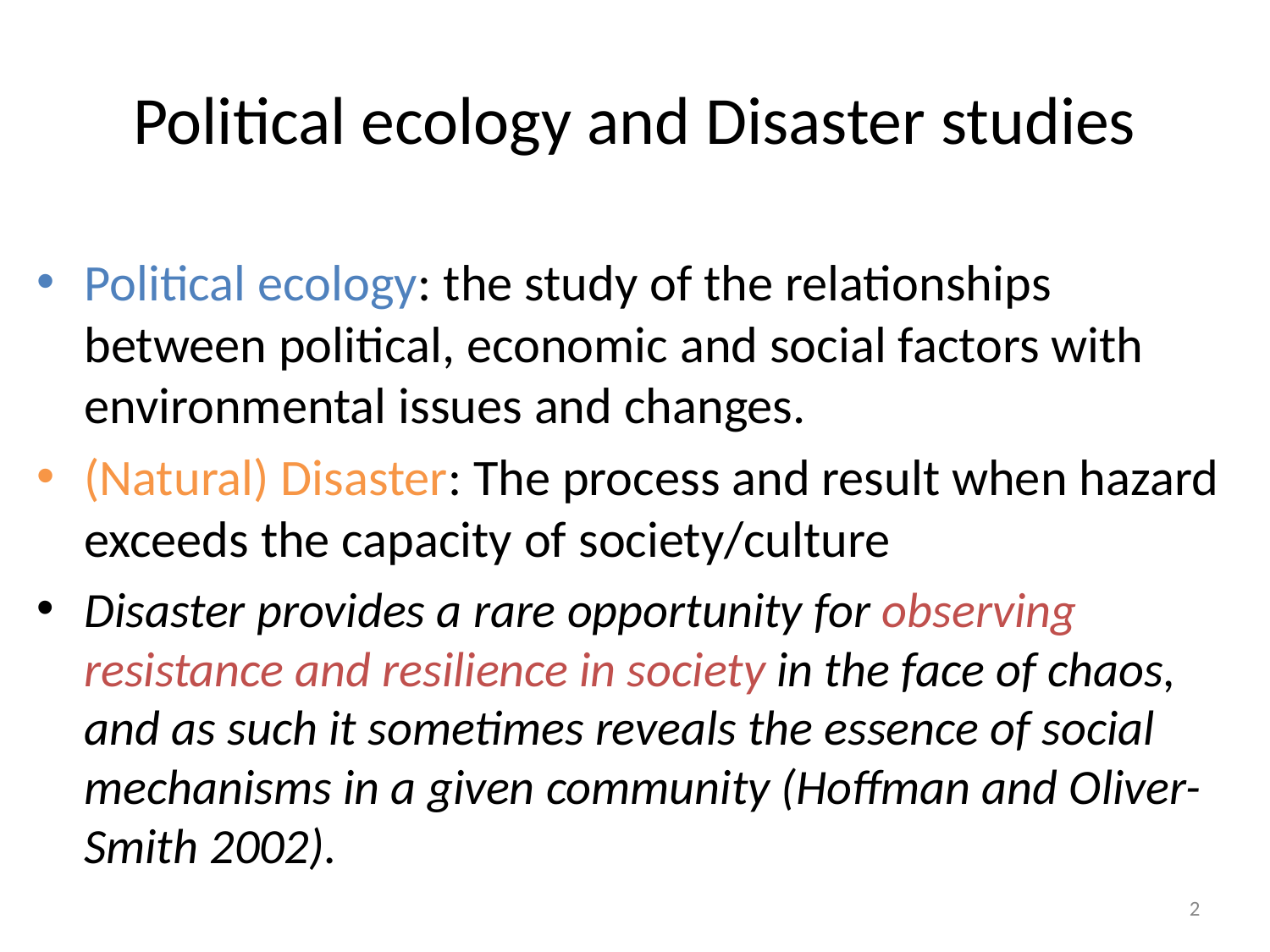

# Political ecology and Disaster studies
Political ecology: the study of the relationships between political, economic and social factors with environmental issues and changes.
(Natural) Disaster: The process and result when hazard exceeds the capacity of society/culture
Disaster provides a rare opportunity for observing resistance and resilience in society in the face of chaos, and as such it sometimes reveals the essence of social mechanisms in a given community (Hoffman and Oliver-Smith 2002).
2